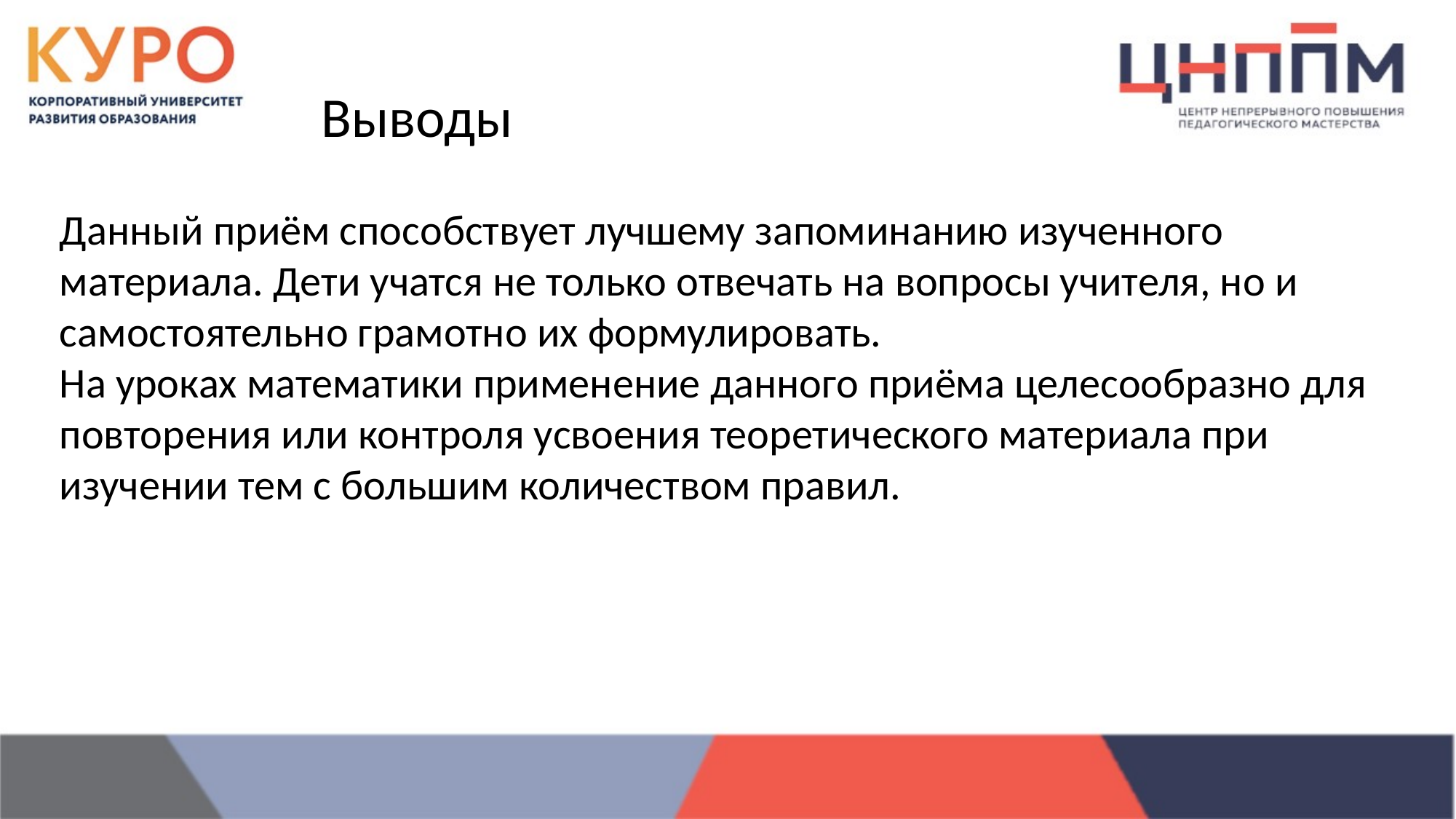

Выводы
Данный приём способствует лучшему запоминанию изученного материала. Дети учатся не только отвечать на вопросы учителя, но и самостоятельно грамотно их формулировать.
На уроках математики применение данного приёма целесообразно для повторения или контроля усвоения теоретического материала при изучении тем с большим количеством правил.